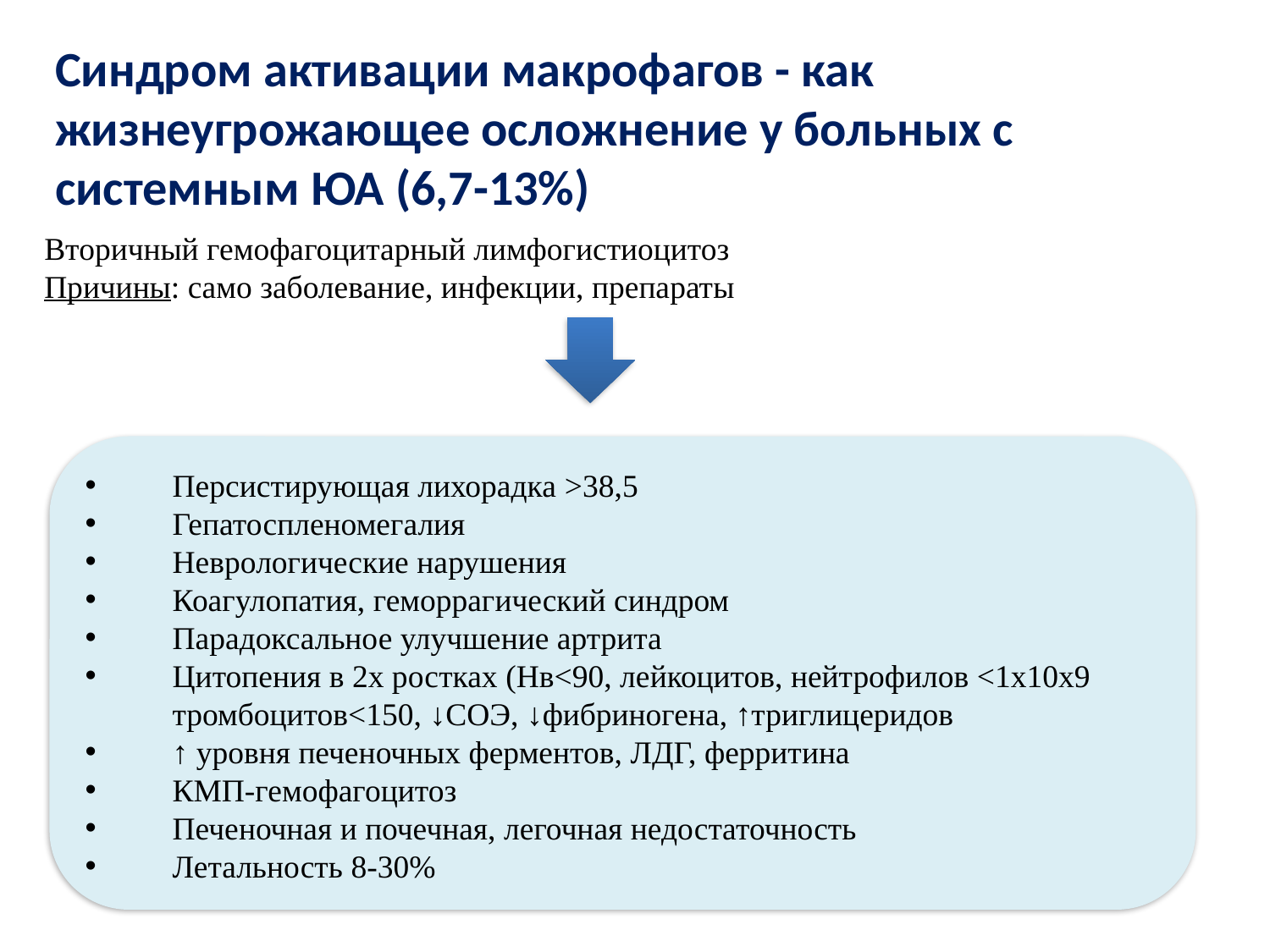

# Синдром активации макрофагов - как жизнеугрожающее осложнение у больных с системным ЮА (6,7-13%)
Вторичный гемофагоцитарный лимфогистиоцитоз
Причины: само заболевание, инфекции, препараты

Персистирующая лихорадка >38,5
Гепатоспленомегалия
Неврологические нарушения
Коагулопатия, геморрагический синдром
Парадоксальное улучшение артрита
Цитопения в 2х ростках (Нв<90, лейкоцитов, нейтрофилов <1х10х9 тромбоцитов<150, ↓СОЭ, ↓фибриногена, ↑триглицеридов
↑ уровня печеночных ферментов, ЛДГ, ферритина
КМП-гемофагоцитоз
Печеночная и почечная, легочная недостаточность
Летальность 8-30%